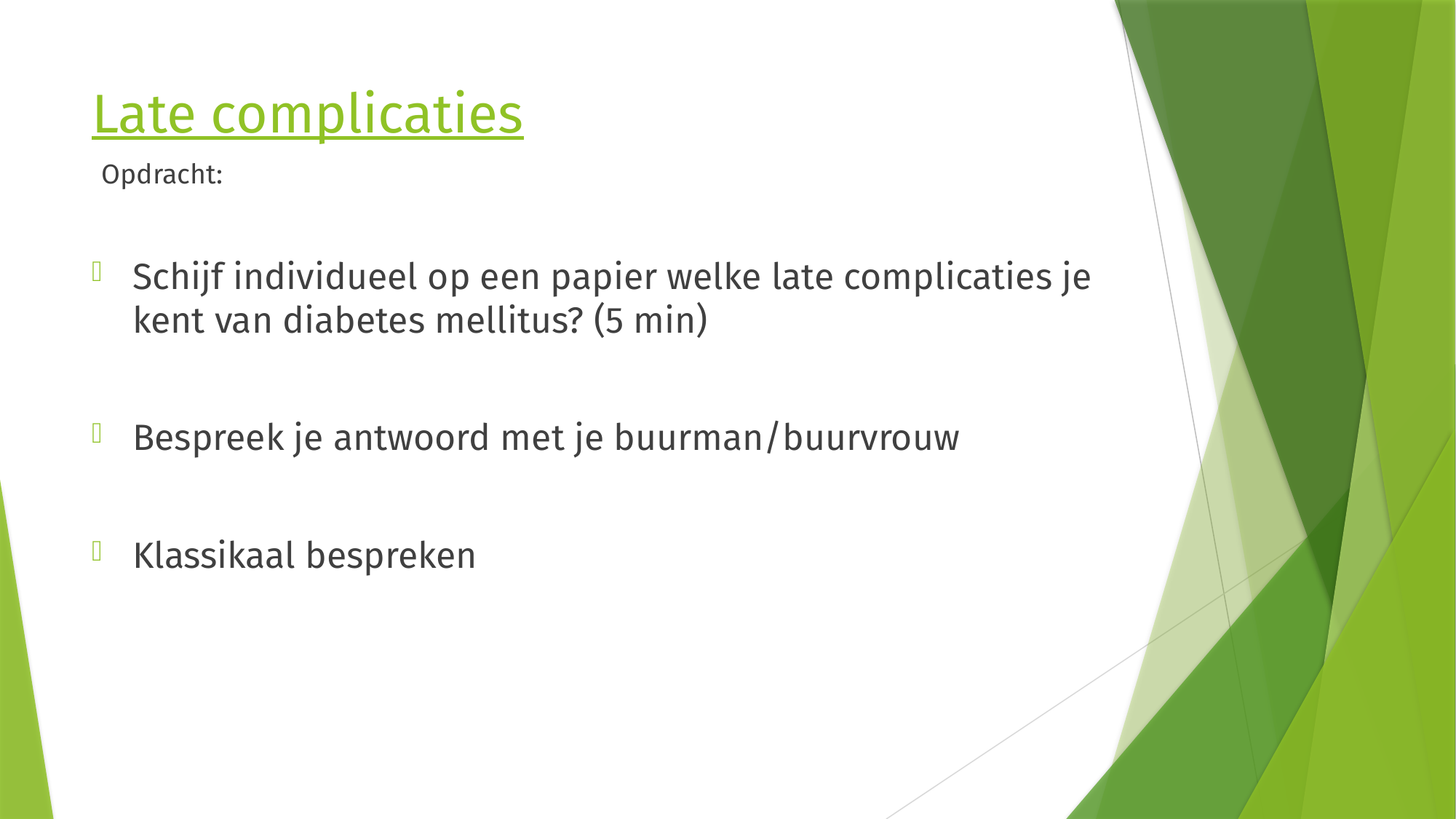

# Late complicaties
Opdracht:

Schijf individueel op een papier welke late complicaties je kent van diabetes mellitus? (5 min)

Bespreek je antwoord met je buurman/buurvrouw

Klassikaal bespreken